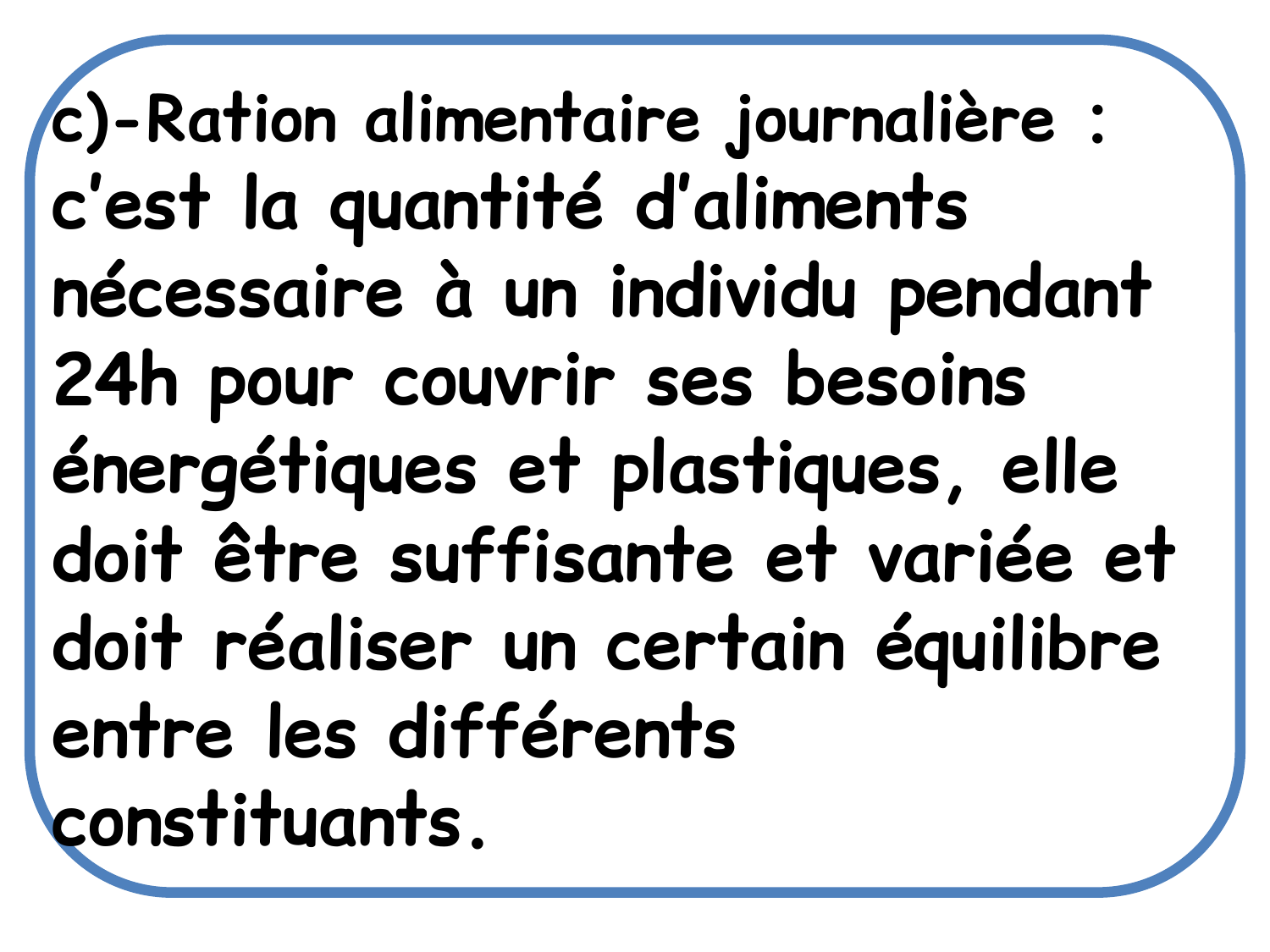

c)-Ration alimentaire journalière : c’est la quantité d’aliments nécessaire à un individu pendant 24h pour couvrir ses besoins énergétiques et plastiques, elle doit être suffisante et variée et doit réaliser un certain équilibre entre les différents constituants.